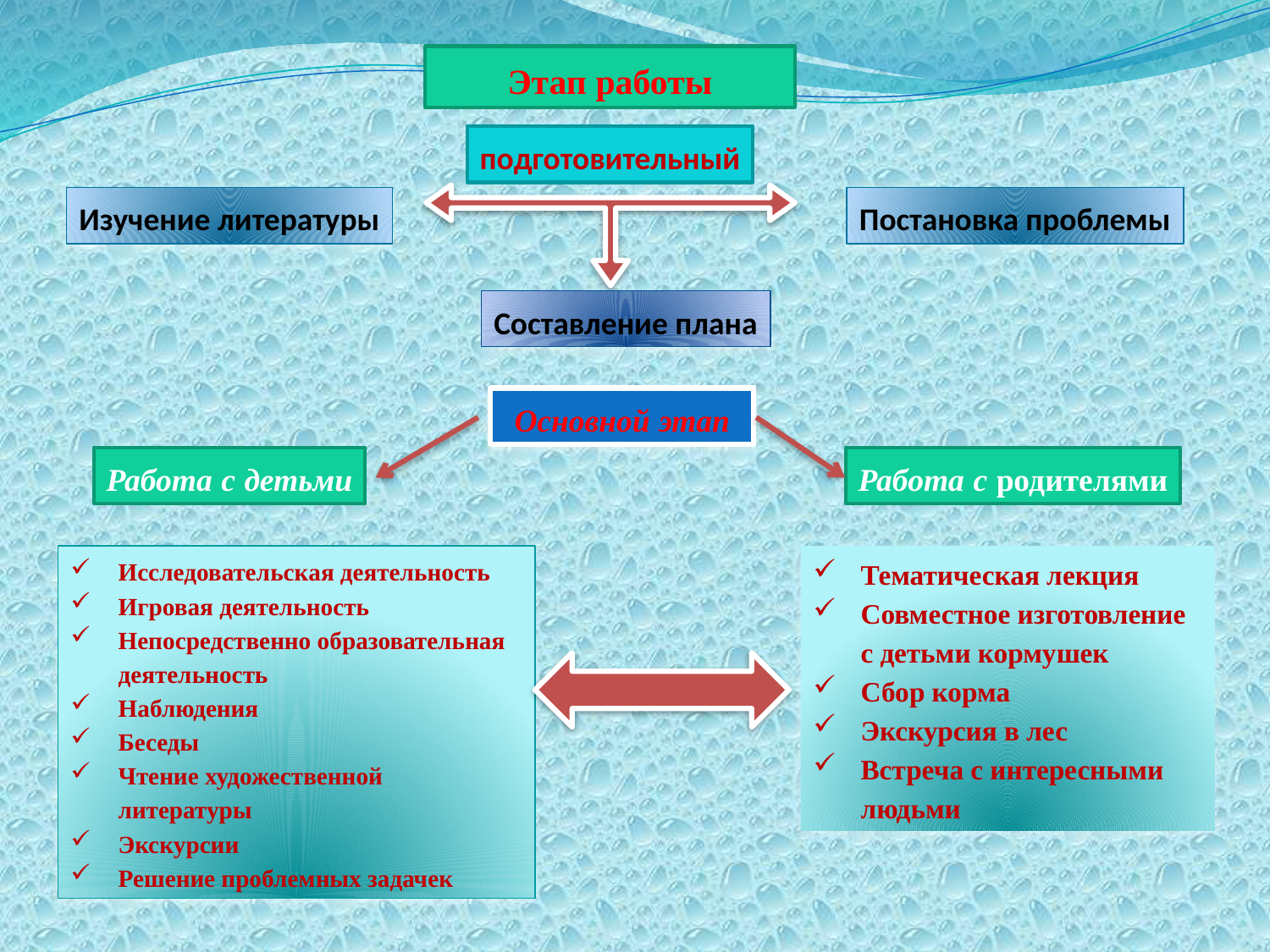

Этап работы
подготовительный

Изучение литературы
Постановка проблемы
Составление плана
Основной этап
Работа с детьми
Работа с родителями
Тематическая лекция
Совместное изготовление с детьми кормушек
Сбор корма
Экскурсия в лес
Встреча с интересными людьми
Исследовательская деятельность
Игровая деятельность
Непосредственно образовательная деятельность
Наблюдения
Беседы
Чтение художественной литературы
Экскурсии
Решение проблемных задачек